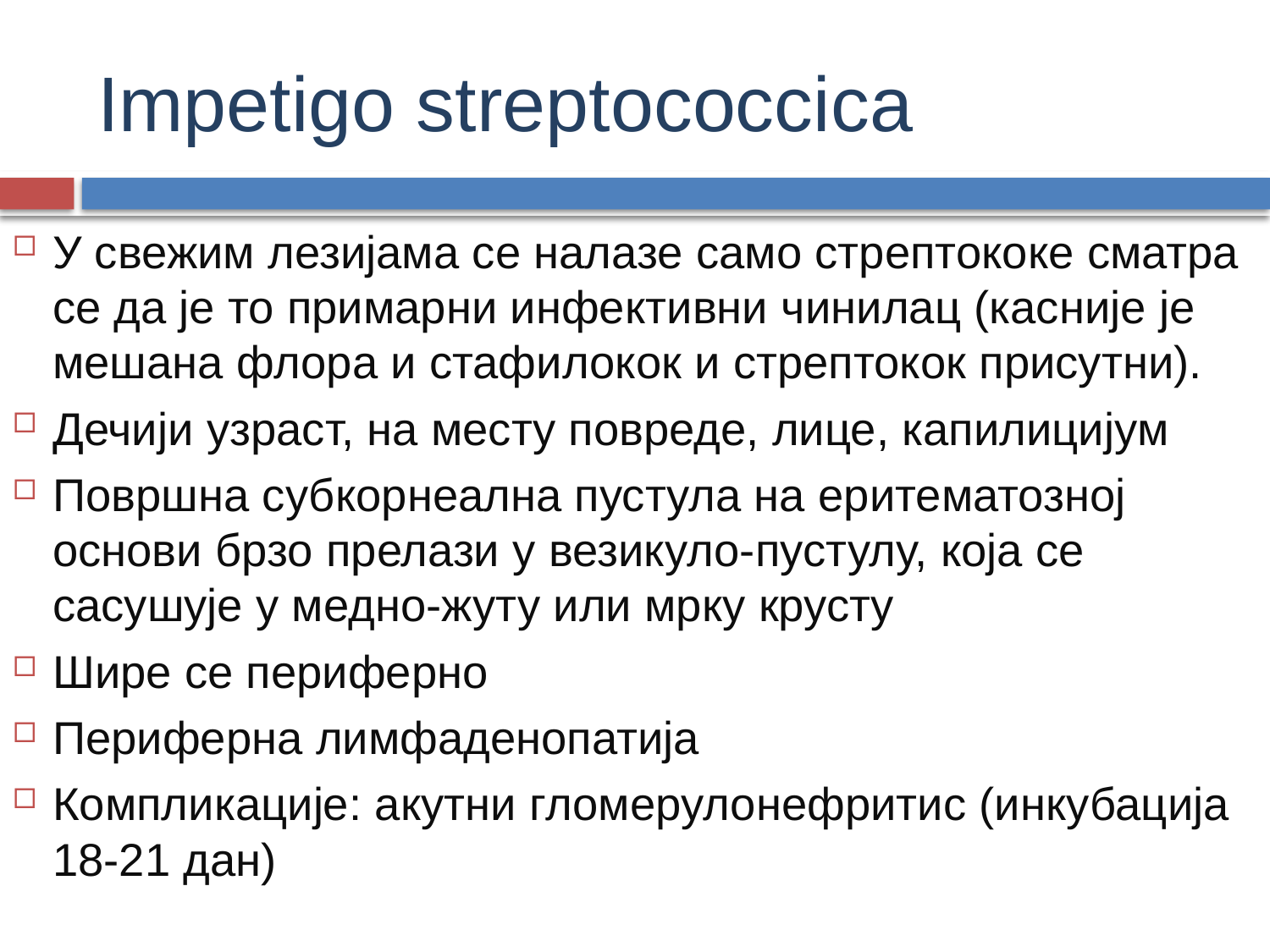

# Impetigo streptococcica
У свежим лезијама се налазе само стрептококе сматра се да је то примарни инфективни чинилац (касније је мешана флора и стафилокок и стрептокок присутни).
Дечији узраст, на месту повреде, лице, капилицијум
Површна субкорнеална пустула на еритематозној основи брзо прелази у везикуло-пустулу, која се сасушује у медно-жуту или мрку крусту
Шире се периферно
Периферна лимфаденопатија
Компликације: акутни гломерулонефритис (инкубација 18-21 дан)